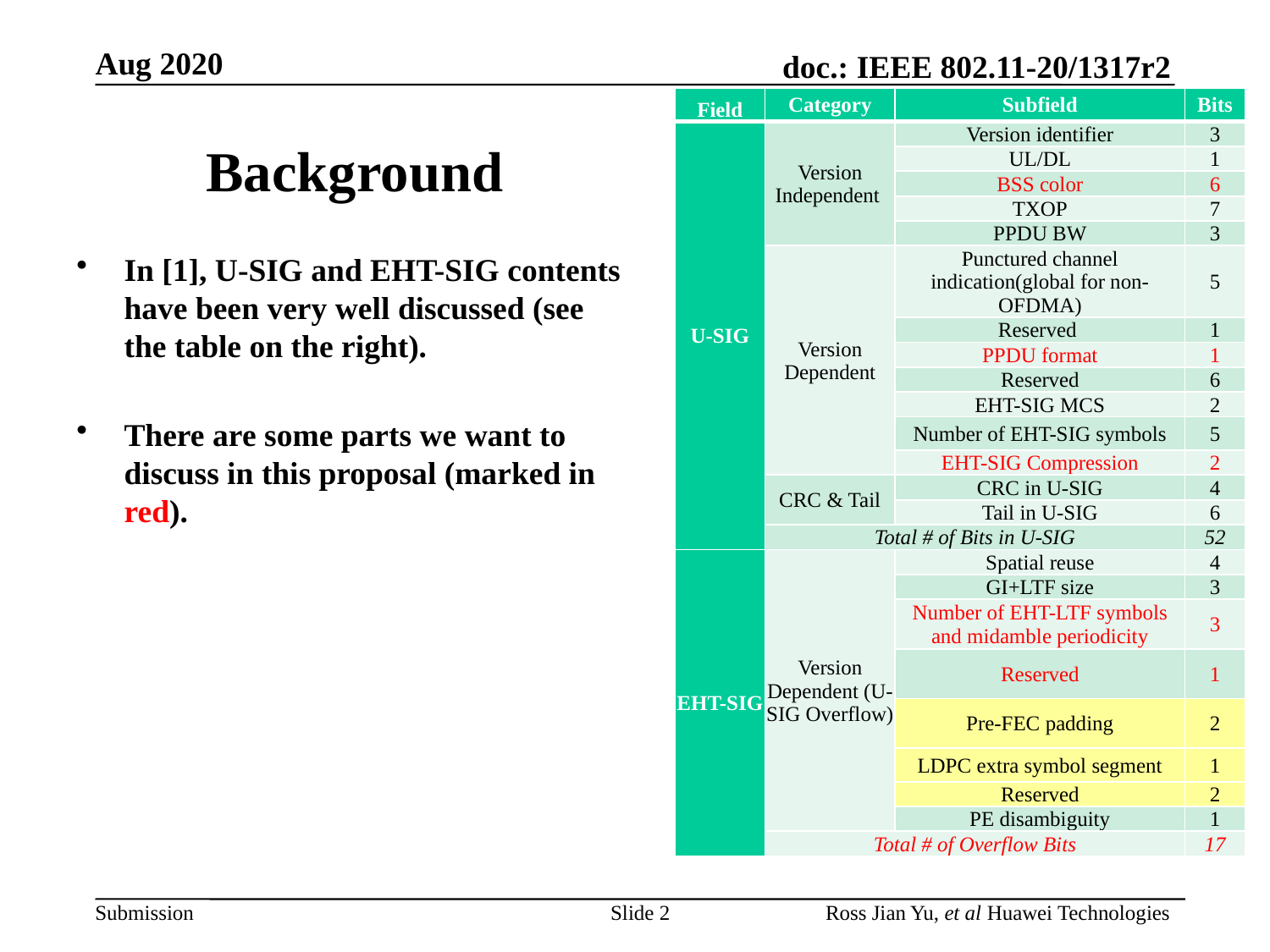

| Field | Category | Subfield | Bits |
| --- | --- | --- | --- |
| U-SIG | Version Independent | Version identifier | 3 |
|  |  | UL/DL | 1 |
|  |  | BSS color | 6 |
|  |  | TXOP | 7 |
|  |  | PPDU BW | 3 |
|  | Version Dependent | Punctured channel indication(global for non-OFDMA) | 5 |
|  |  | Reserved | 1 |
|  |  | PPDU format | 1 |
|  |  | Reserved | 6 |
|  |  | EHT-SIG MCS | 2 |
|  |  | Number of EHT-SIG symbols | 5 |
|  |  | EHT-SIG Compression | 2 |
|  | CRC & Tail | CRC in U-SIG | 4 |
|  |  | Tail in U-SIG | 6 |
|  | Total # of Bits in U-SIG |  | 52 |
| EHT-SIG | Version Dependent (U-SIG Overflow) | Spatial reuse | 4 |
|  |  | GI+LTF size | 3 |
|  |  | Number of EHT-LTF symbols and midamble periodicity | 3 |
|  |  | Reserved | 1 |
|  |  | Pre-FEC padding | 2 |
|  |  | LDPC extra symbol segment | 1 |
|  |  | Reserved | 2 |
|  |  | PE disambiguity | 1 |
|  | Total # of Overflow Bits |  | 17 |
# Background
In [1], U-SIG and EHT-SIG contents have been very well discussed (see the table on the right).

There are some parts we want to discuss in this proposal (marked in red).
Slide 2